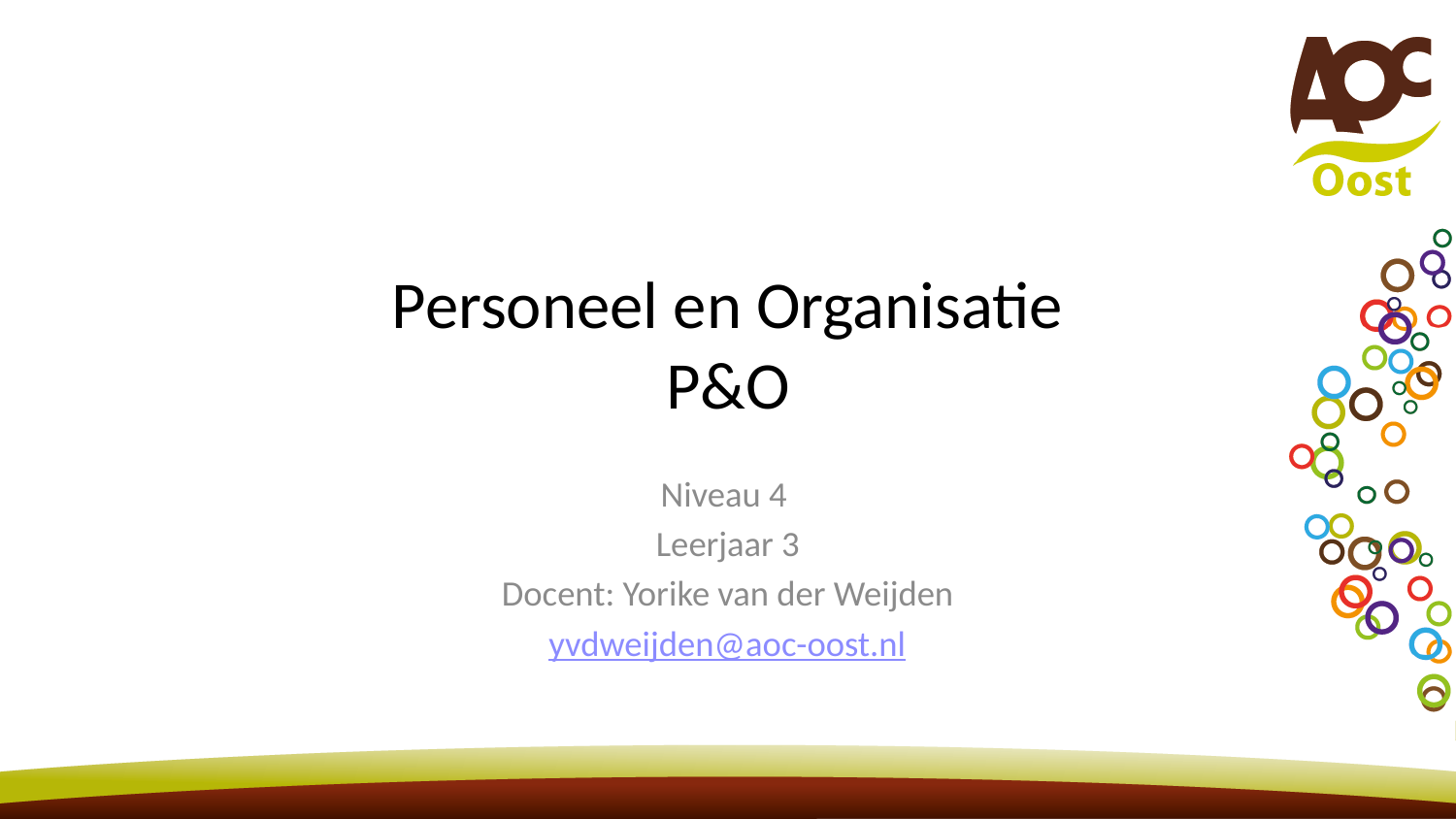

# Personeel en Organisatie P&O
Niveau 4
Leerjaar 3
Docent: Yorike van der Weijden
yvdweijden@aoc-oost.nl